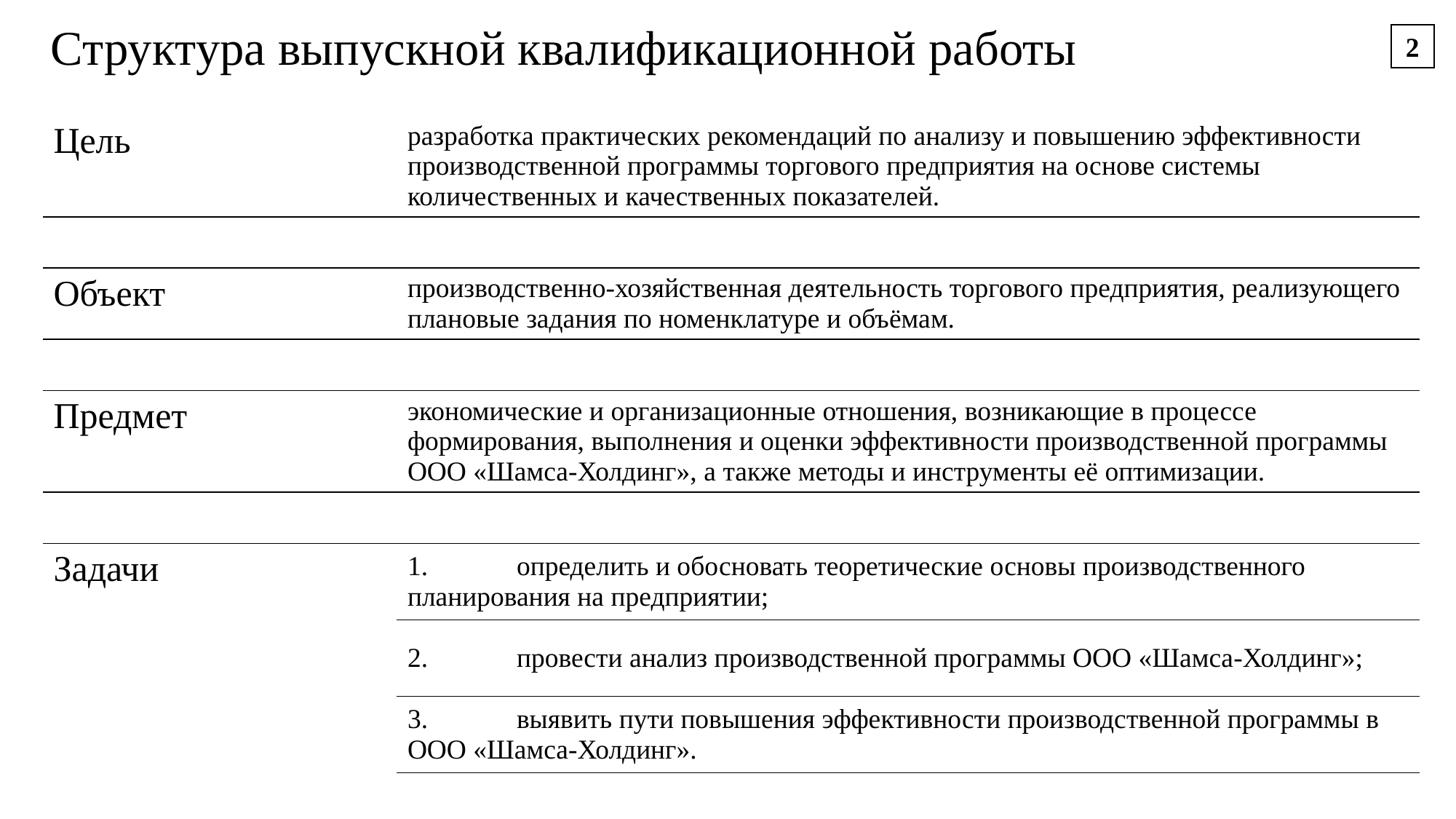

Структура выпускной квалификационной работы
2
| Цель | разработка практических рекомендаций по анализу и повышению эффективности производственной программы торгового предприятия на основе системы количественных и качественных показателей. |
| --- | --- |
|  |  |
| Объект | производственно-хозяйственная деятельность торгового предприятия, реализующего плановые задания по номенклатуре и объёмам. |
|  |  |
| Предмет | экономические и организационные отношения, возникающие в процессе формирования, выполнения и оценки эффективности производственной программы ООО «Шамса-Холдинг», а также методы и инструменты её оптимизации. |
|  |  |
| Задачи | 1. определить и обосновать теоретические основы производственного планирования на предприятии; |
|  | 2. провести анализ производственной программы ООО «Шамса-Холдинг»; |
|  | 3. выявить пути повышения эффективности производственной программы в ООО «Шамса-Холдинг». |